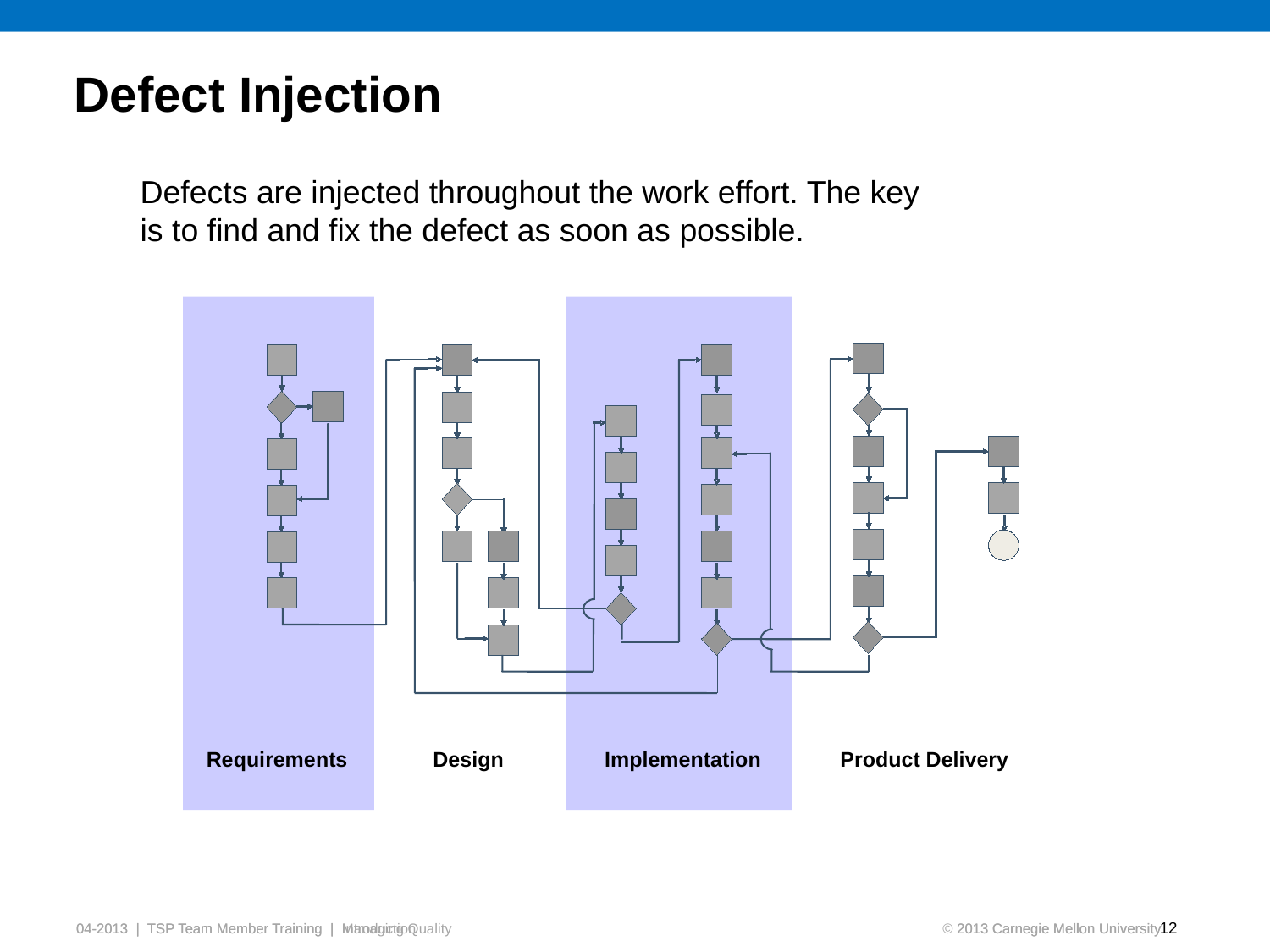

# Defect Injection
Defects are injected throughout the work effort. The key
is to find and fix the defect as soon as possible.

Requirements
Design
Implementation
Product Delivery